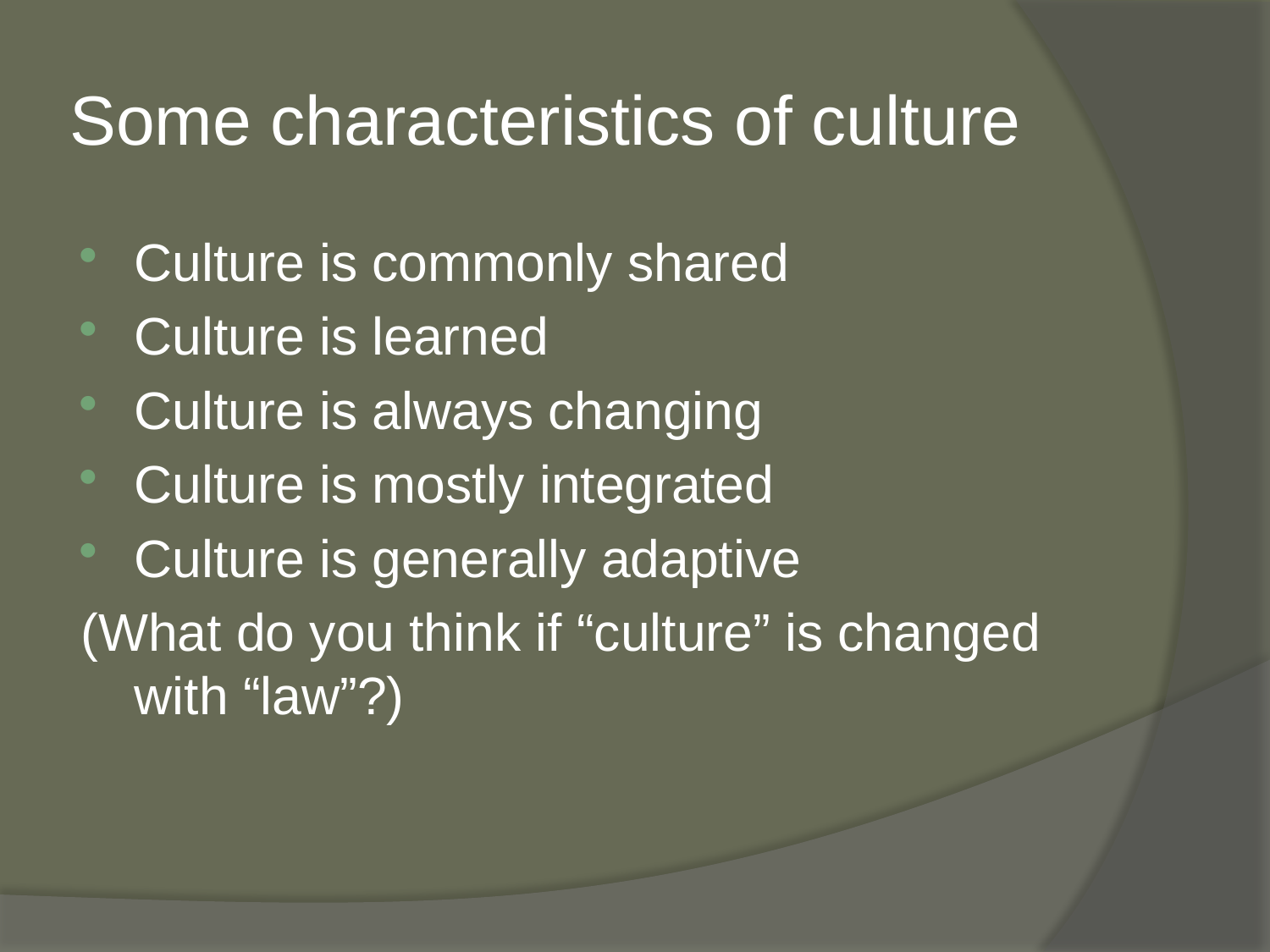

# Some characteristics of culture
Culture is commonly shared
Culture is learned
Culture is always changing
Culture is mostly integrated
Culture is generally adaptive
(What do you think if “culture” is changed with “law”?)